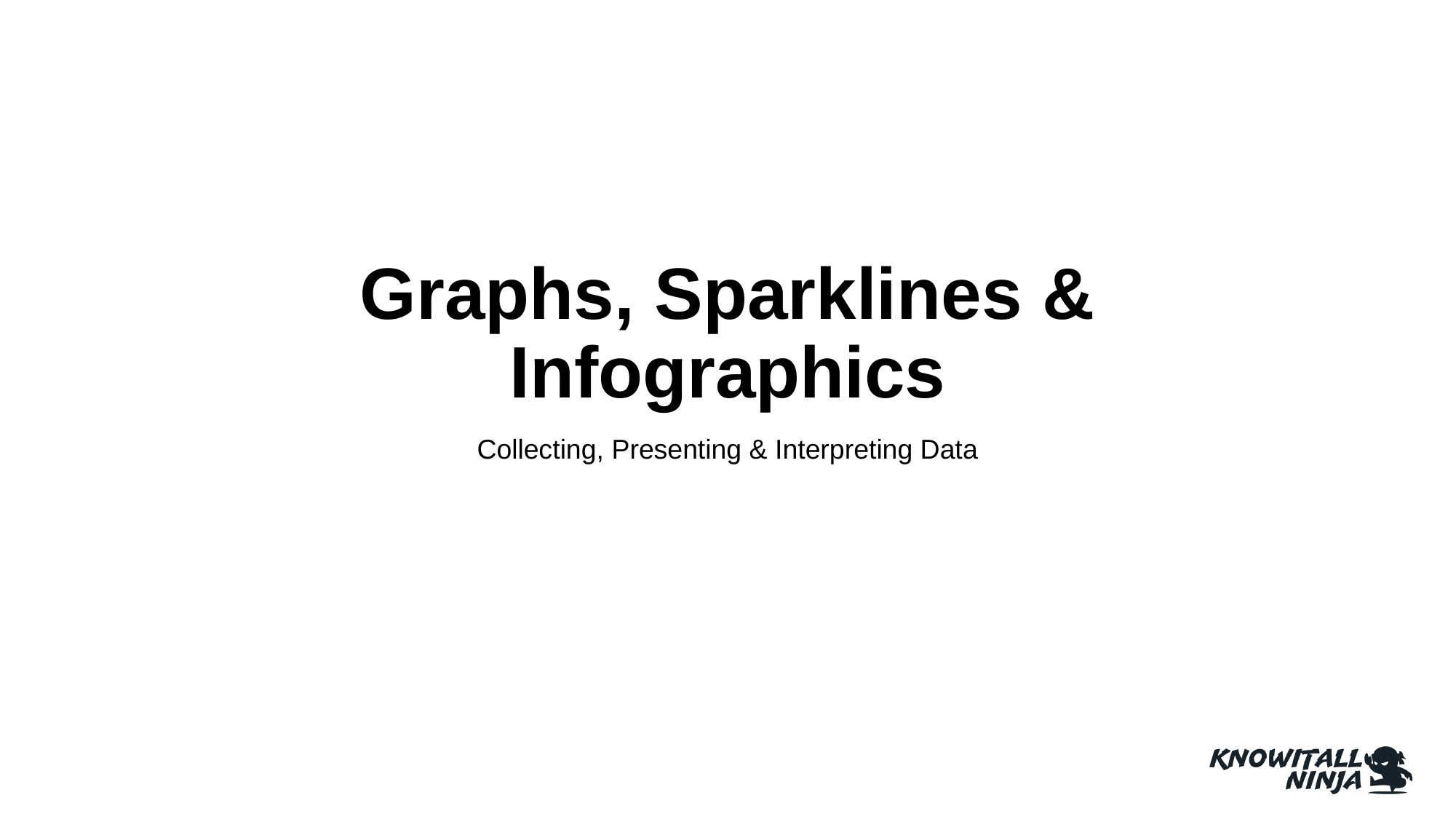

# Graphs, Sparklines & Infographics
Collecting, Presenting & Interpreting Data